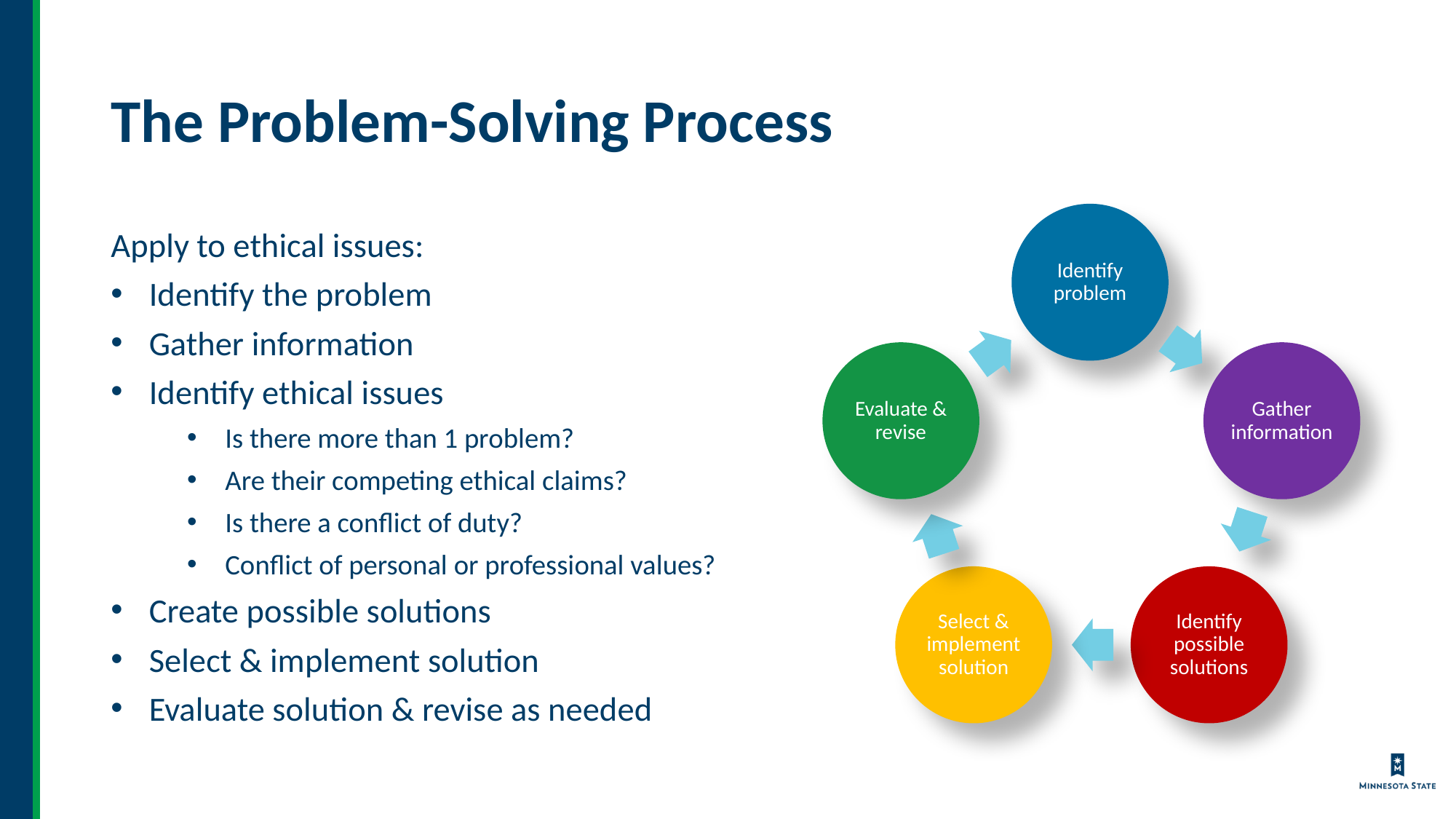

# The Problem-Solving Process
Identify problem

Gather information

Identify possible solutions

Select & implement solution

Evaluate & revise

Apply to ethical issues:
Identify the problem
Gather information
Identify ethical issues
Is there more than 1 problem?
Are their competing ethical claims?
Is there a conflict of duty?
Conflict of personal or professional values?
Create possible solutions
Select & implement solution
Evaluate solution & revise as needed